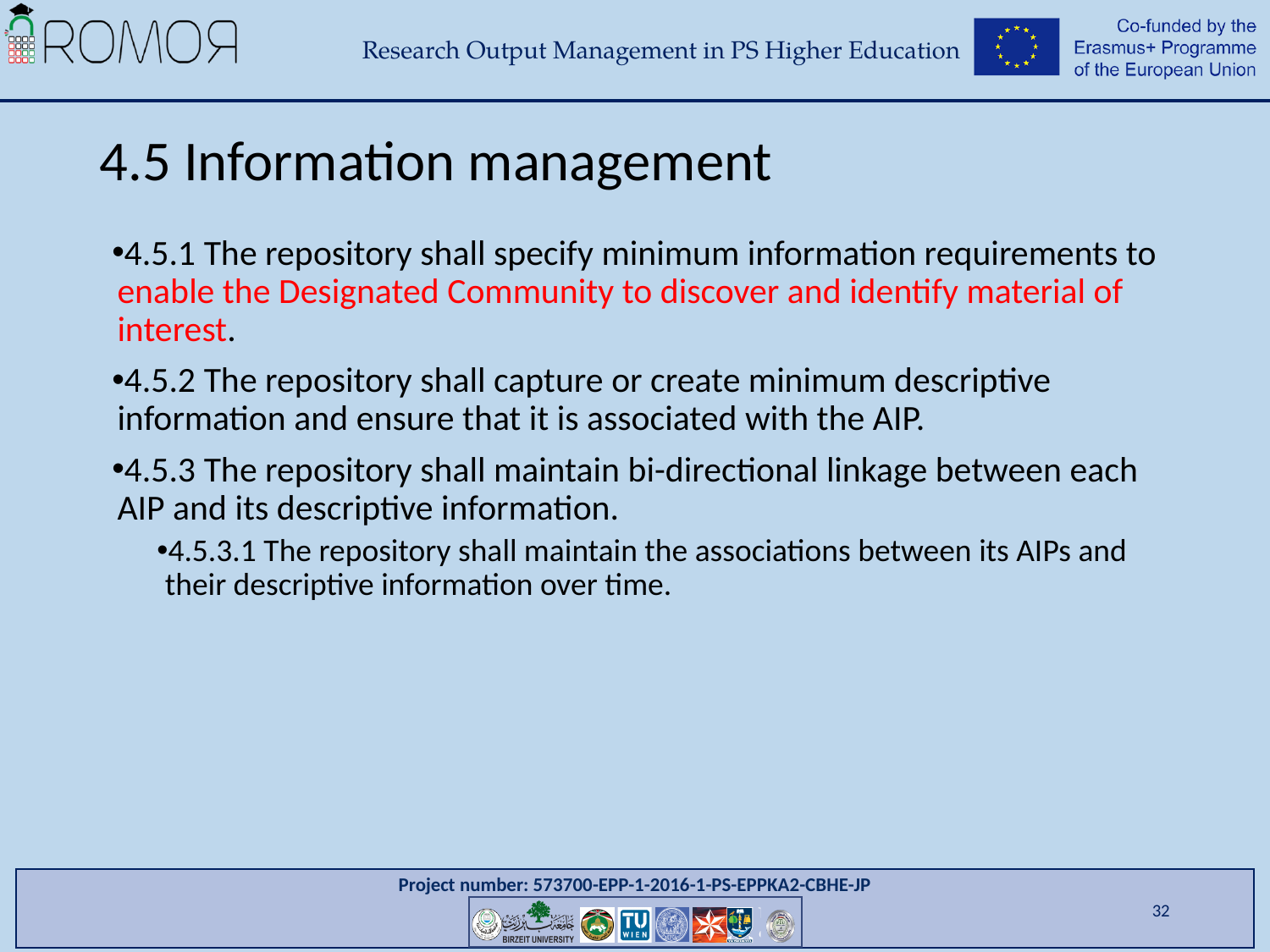

# 4.5 Information management
4.5.1 The repository shall specify minimum information requirements to enable the Designated Community to discover and identify material of interest.
4.5.2 The repository shall capture or create minimum descriptive information and ensure that it is associated with the AIP.
4.5.3 The repository shall maintain bi-directional linkage between each AIP and its descriptive information.
4.5.3.1 The repository shall maintain the associations between its AIPs and their descriptive information over time.

32